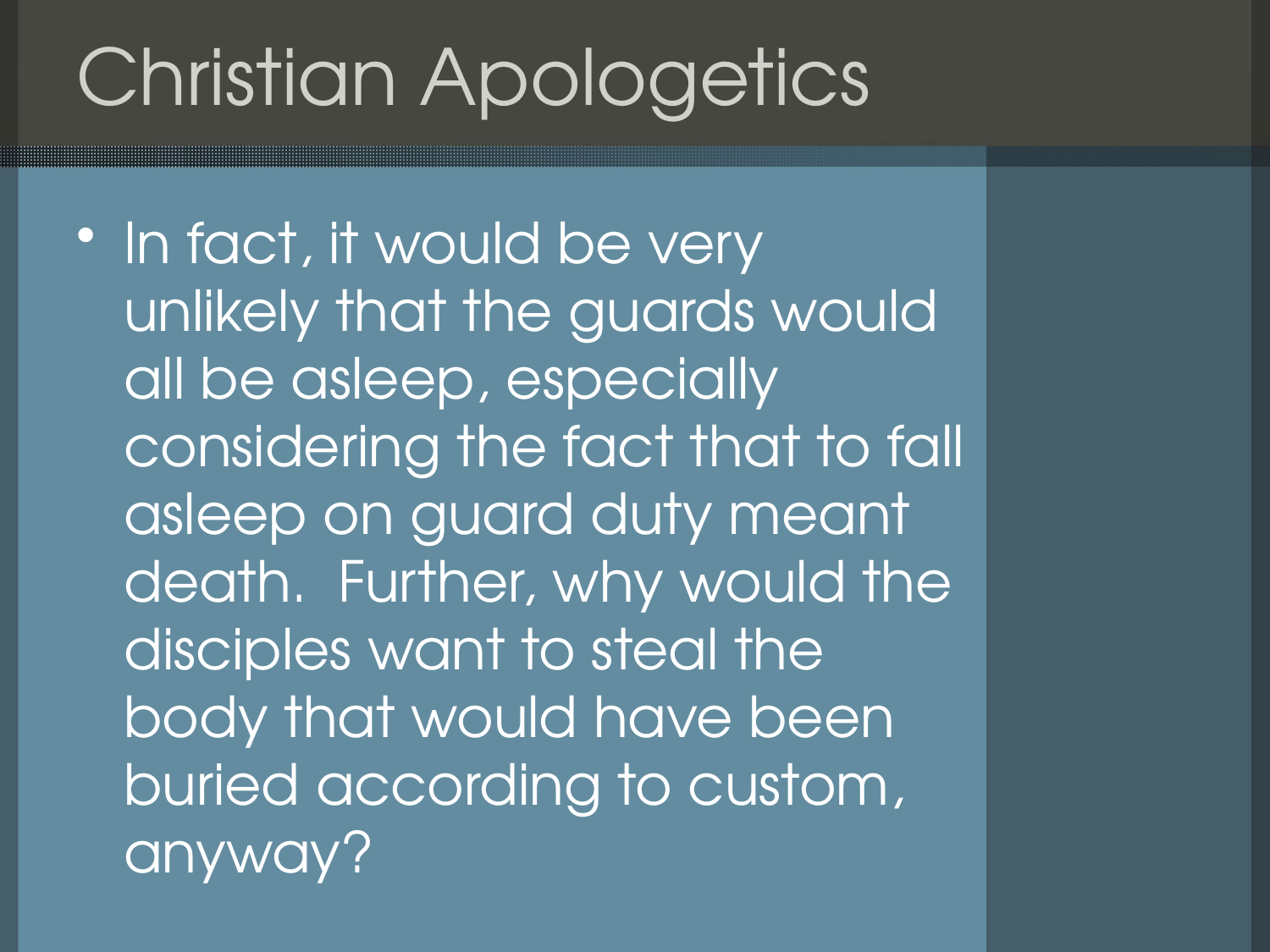

# Christian Apologetics
In fact, it would be very unlikely that the guards would all be asleep, especially considering the fact that to fall asleep on guard duty meant death.  Further, why would the disciples want to steal the body that would have been buried according to custom, anyway?